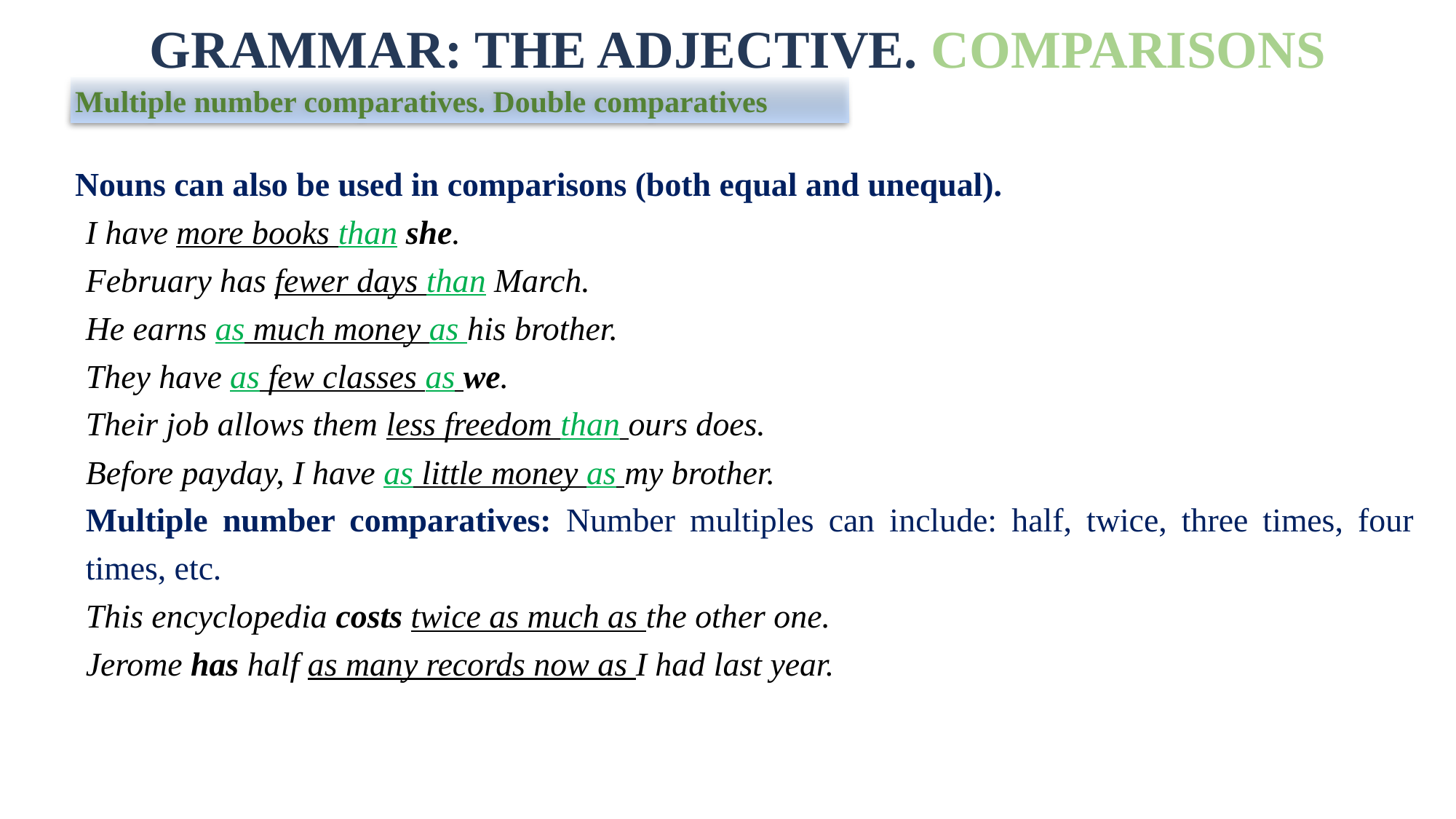

Grammar: the adjective. COMPARISONS
Multiple number comparatives. Double comparatives
Nouns can also be used in comparisons (both equal and unequal).
I have more books than she.
February has fewer days than March.
He earns as much money as his brother.
They have as few classes as we.
Their job allows them less freedom than ours does.
Before payday, I have as little money as my brother.
Multiple number comparatives: Number multiples can include: half, twice, three times, four times, etc.
This encyclopedia costs twice as much as the other one.
Jerome has half as many records now as I had last year.